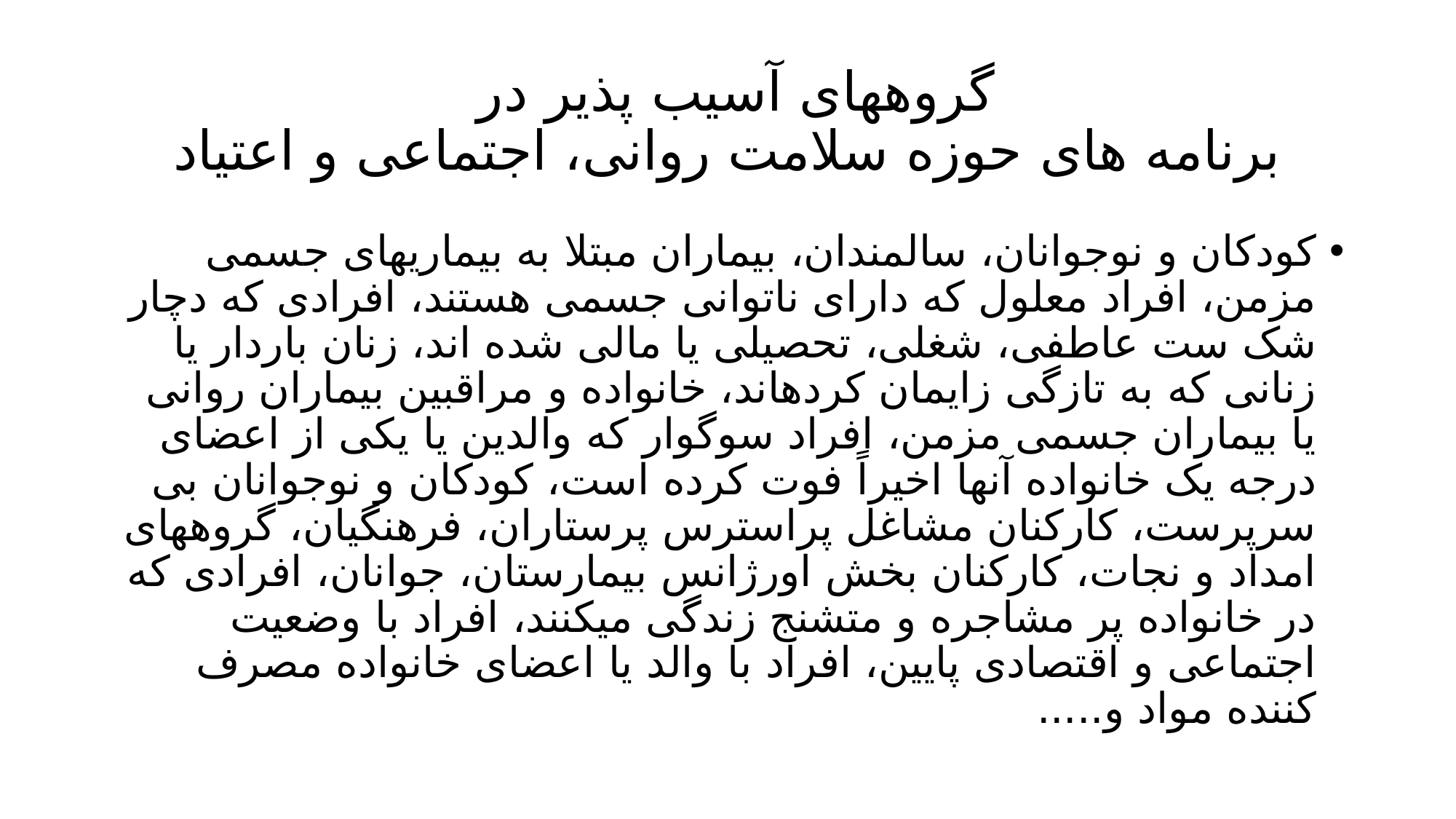

# گروههای آسیب پذیر در برنامه های حوزه سلامت روانی، اجتماعی و اعتیاد
کودکان و نوجوانان، سالمندان، بیماران مبتلا به بیماریهای جسمی مزمن، افراد معلول که دارای ناتوانی جسمی هستند، افرادی که دچار شک ست عاطفی، شغلی، تحصیلی یا مالی شده اند، زنان باردار یا زنانی که به تازگی زایمان کردهاند، خانواده و مراقبین بیماران روانی یا بیماران جسمی مزمن، افراد سوگوار که والدین یا یکی از اعضای درجه یک خانواده آنها اخیراً فوت کرده است، کودکان و نوجوانان بی سرپرست، کارکنان مشاغل پراسترس پرستاران، فرهنگیان، گروههای امداد و نجات، کارکنان بخش اورژانس بیمارستان، جوانان، افرادی که در خانواده پر مشاجره و متشنج زندگی میکنند، افراد با وضعیت اجتماعی و اقتصادی پایین، افراد با والد یا اعضای خانواده مصرف کننده مواد و.....